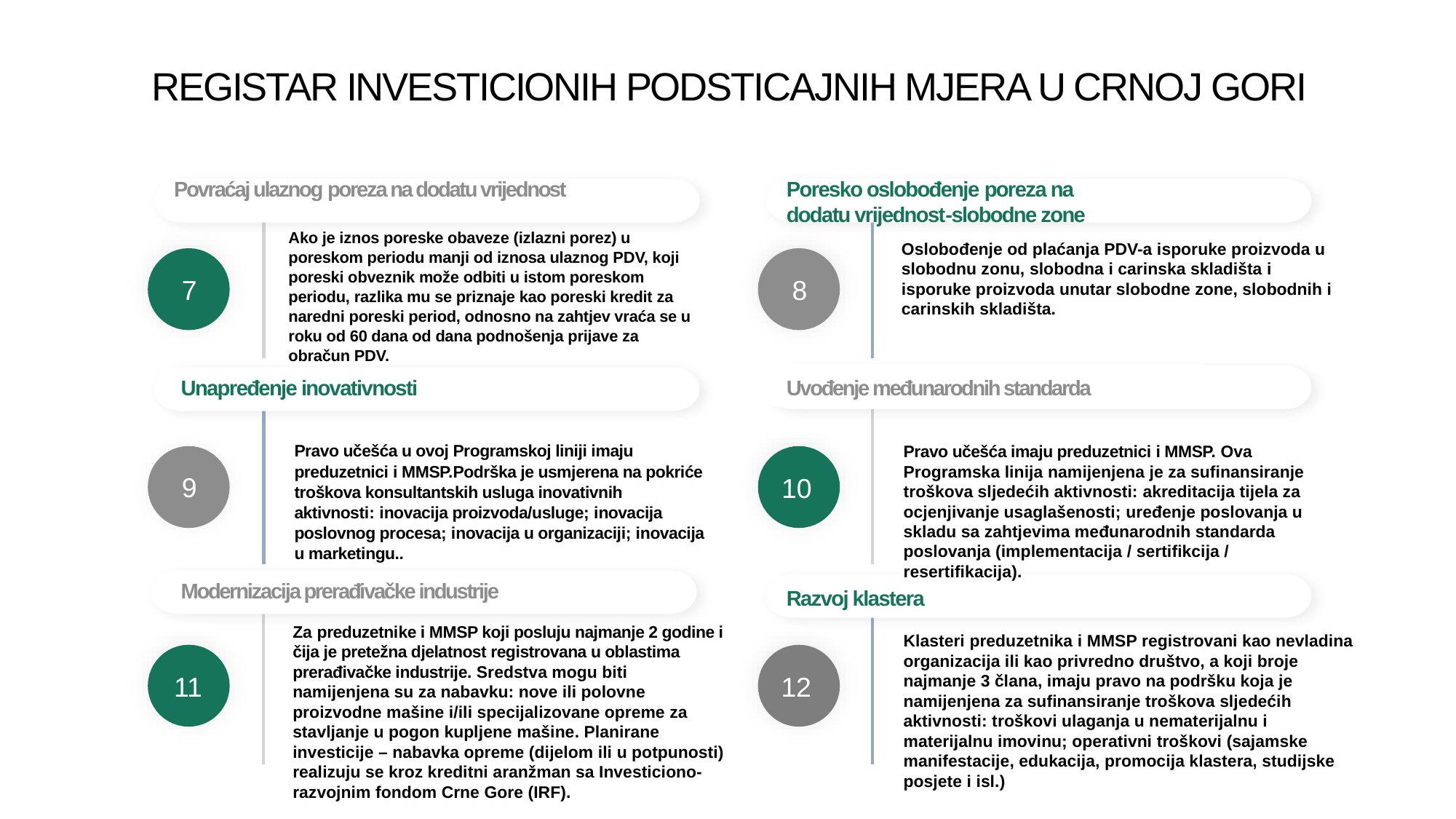

# REGISTAR INVESTICIONIH PODSTICAJNIH MJERA U CRNOJ GORI

Povraćaj ulaznog poreza na dodatu vrijednost
Poresko oslobođenje poreza na dodatu vrijednost-slobodne zone

Ako je iznos poreske obaveze (izlazni porez) u poreskom periodu manji od iznosa ulaznog PDV, koji poreski obveznik može odbiti u istom poreskom periodu, razlika mu se priznaje kao poreski kredit za naredni poreski period, odnosno na zahtjev vraća se u roku od 60 dana od dana podnošenja prijave za obračun PDV.

7

8
Oslobođenje od plaćanja PDV-a isporuke proizvoda u slobodnu zonu, slobodna i carinska skladišta i isporuke proizvoda unutar slobodne zone, slobodnih i carinskih skladišta.

Unapređenje inovativnosti
Uvođenje međunarodnih standarda

9

10
Pravo učešća u ovoj Programskoj liniji imaju preduzetnici i MMSP.Podrška je usmjerena na pokriće troškova konsultantskih usluga inovativnih aktivnosti: inovacija proizvoda/usluge; inovacija poslovnog procesa; inovacija u organizaciji; inovacija u marketingu..
Pravo učešća imaju preduzetnici i MMSP. Ova Programska linija namijenjena je za sufinansiranje troškova sljedećih aktivnosti: akreditacija tijela za ocjenjivanje usaglašenosti; uređenje poslovanja u skladu sa zahtjevima međunarodnih standarda poslovanja (implementacija / sertifikcija / resertifikacija).

Modernizacija prerađivačke industrije
Razvoj klastera

Za preduzetnike i MMSP koji posluju najmanje 2 godine i čija je pretežna djelatnost registrovana u oblastima prerađivačke industrije. Sredstva mogu biti namijenjena su za nabavku: nove ili polovne proizvodne mašine i/ili specijalizovane opreme za stavljanje u pogon kupljene mašine. Planirane investicije – nabavka opreme (dijelom ili u potpunosti) realizuju se kroz kreditni aranžman sa Investiciono-razvojnim fondom Crne Gore (IRF).
Klasteri preduzetnika i MMSP registrovani kao nevladina organizacija ili kao privredno društvo, a koji broje najmanje 3 člana, imaju pravo na podršku koja je namijenjena za sufinansiranje troškova sljedećih aktivnosti: troškovi ulaganja u nematerijalnu i materijalnu imovinu; operativni troškovi (sajamske manifestacije, edukacija, promocija klastera, studijske posjete i isl.)

11

12